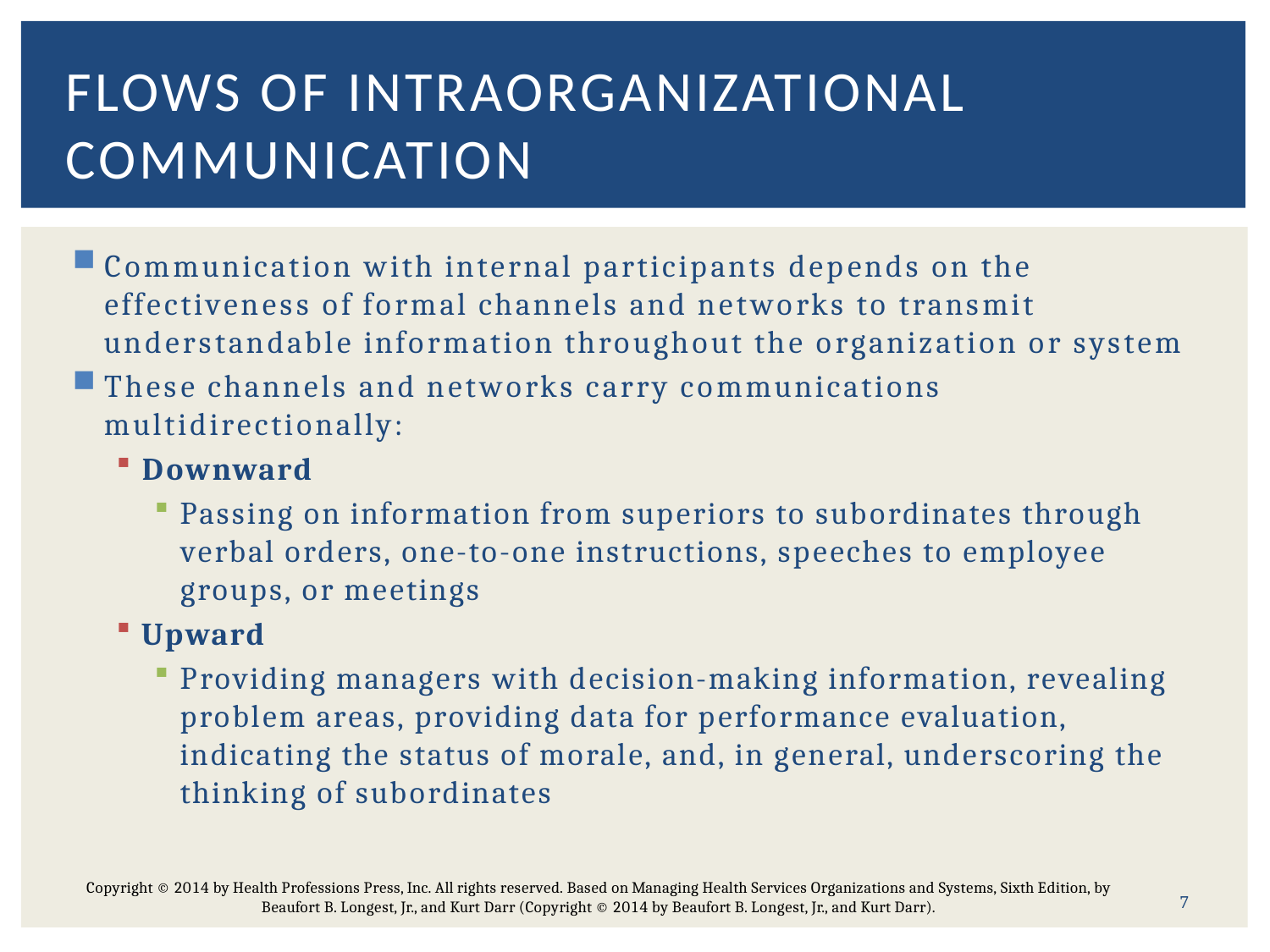

# Flows of intraorganizational communication
Communication with internal participants depends on the effectiveness of formal channels and networks to transmit understandable information throughout the organization or system
These channels and networks carry communications multidirectionally:
Downward
Passing on information from superiors to subordinates through verbal orders, one-to-one instructions, speeches to employee groups, or meetings
Upward
Providing managers with decision-making information, revealing problem areas, providing data for performance evaluation, indicating the status of morale, and, in general, underscoring the thinking of subordinates

7